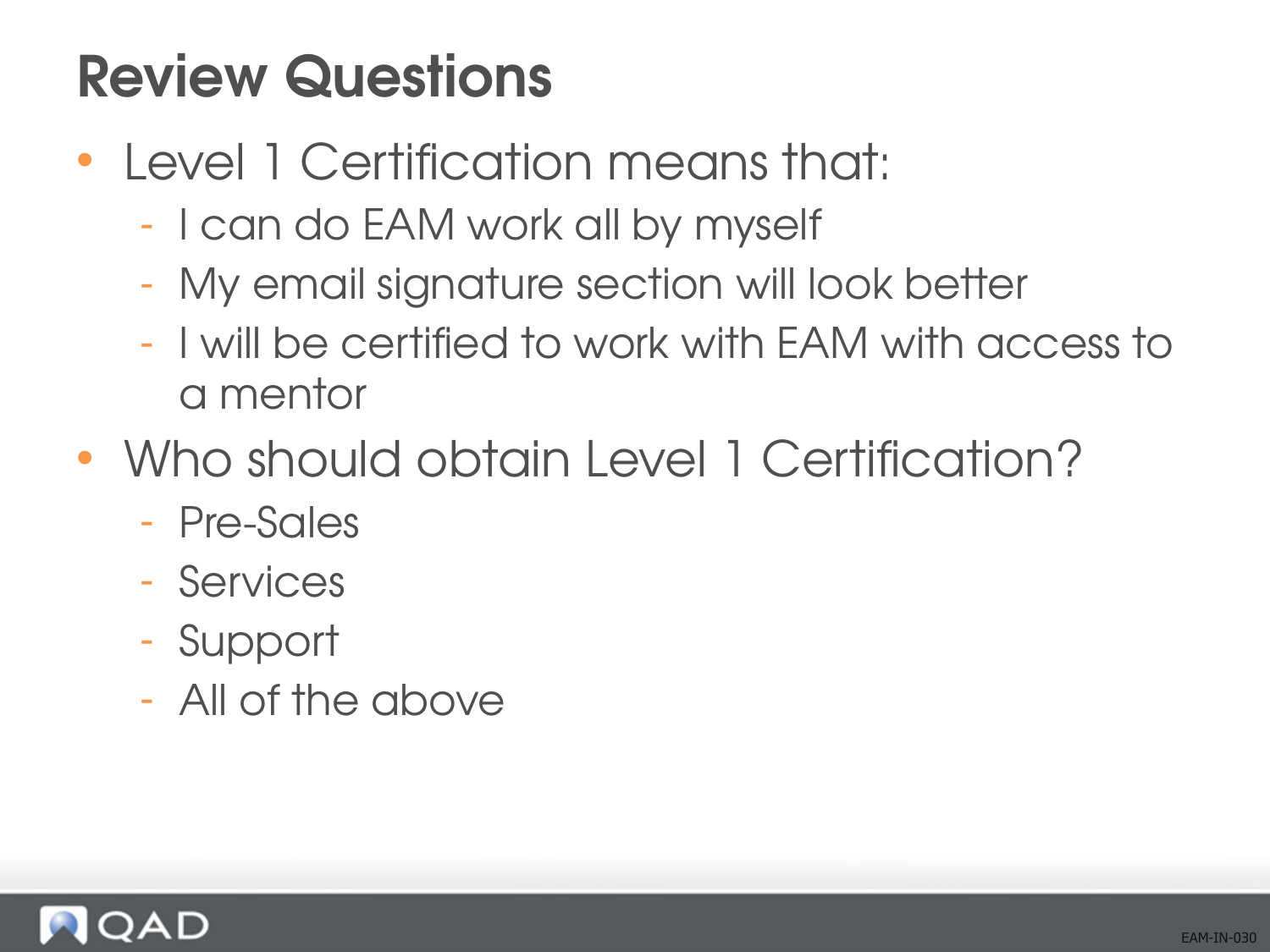

# Review Questions
Level 1 Certification means that:
I can do EAM work all by myself
My email signature section will look better
I will be certified to work with EAM with access to a mentor
Who should obtain Level 1 Certification?
Pre-Sales
Services
Support
All of the above
EAM-IN-030